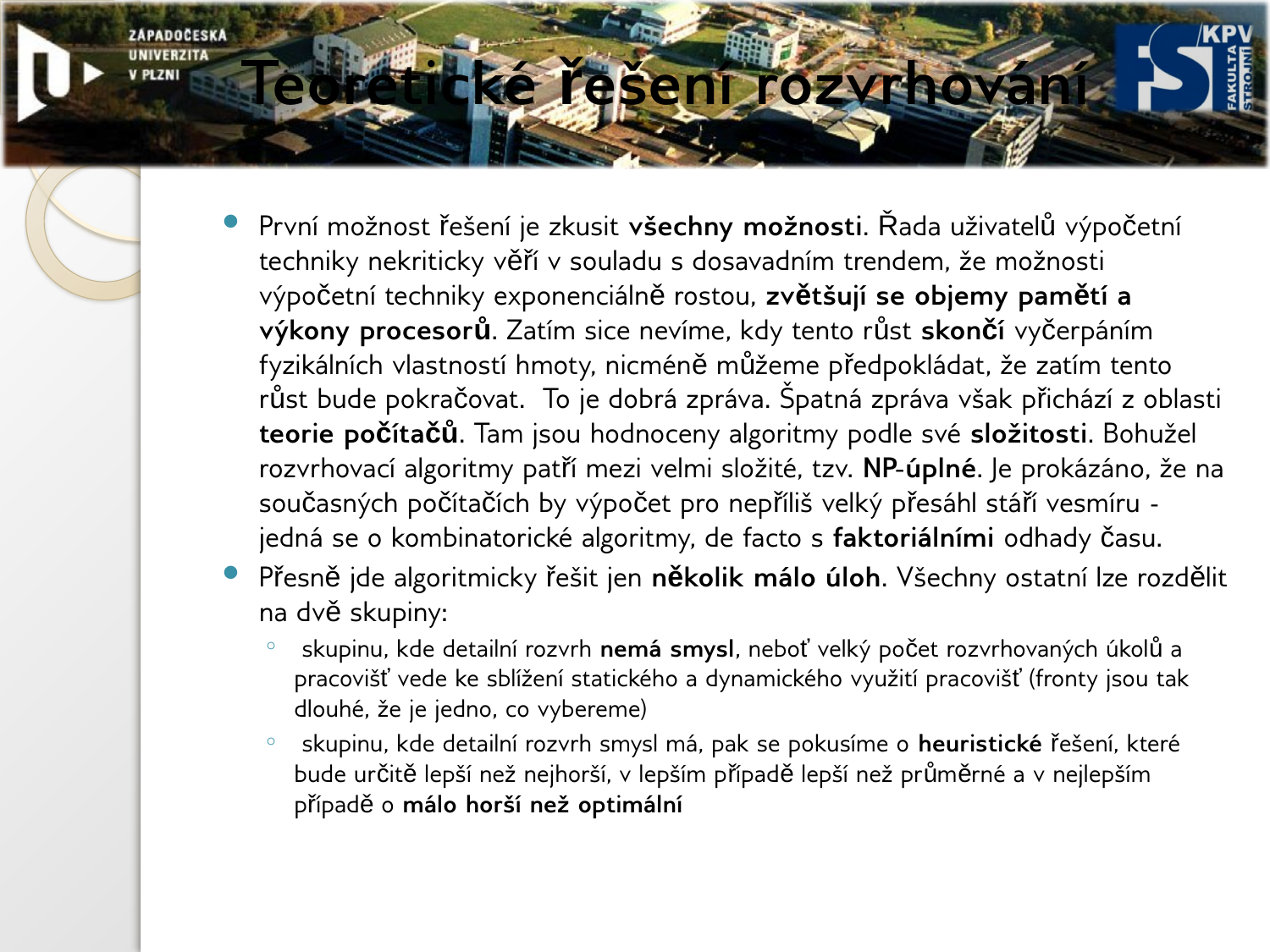

# Teoretické řešení rozvrhování
První možnost řešení je zkusit všechny možnosti. Řada uživatelů výpočetní techniky nekriticky věří v souladu s dosavadním trendem, že možnosti výpočetní techniky exponenciálně rostou, zvětšují se objemy pamětí a výkony procesorů. Zatím sice nevíme, kdy tento růst skončí vyčerpáním fyzikálních vlastností hmoty, nicméně můžeme předpokládat, že zatím tento růst bude pokračovat.  To je dobrá zpráva. Špatná zpráva však přichází z oblasti teorie počítačů. Tam jsou hodnoceny algoritmy podle své složitosti. Bohužel rozvrhovací algoritmy patří mezi velmi složité, tzv. NP-úplné. Je prokázáno, že na současných počítačích by výpočet pro nepříliš velký přesáhl stáří vesmíru - jedná se o kombinatorické algoritmy, de facto s faktoriálními odhady času.
Přesně jde algoritmicky řešit jen několik málo úloh. Všechny ostatní lze rozdělit na dvě skupiny:
 skupinu, kde detailní rozvrh nemá smysl, neboť velký počet rozvrhovaných úkolů a pracovišť vede ke sblížení statického a dynamického využití pracovišť (fronty jsou tak dlouhé, že je jedno, co vybereme)
 skupinu, kde detailní rozvrh smysl má, pak se pokusíme o heuristické řešení, které bude určitě lepší než nejhorší, v lepším případě lepší než průměrné a v nejlepším případě o málo horší než optimální